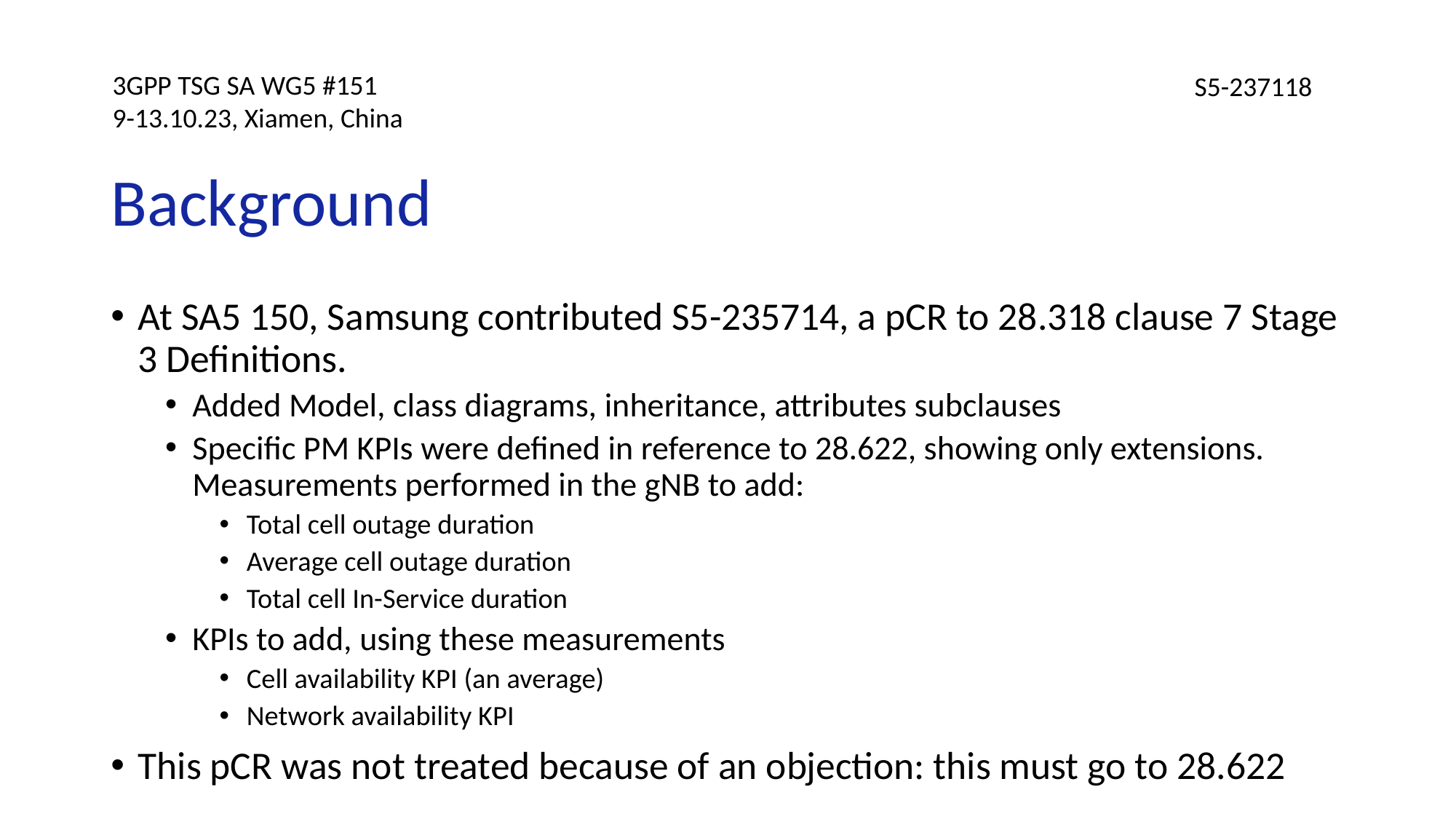

# Background
At SA5 150, Samsung contributed S5-235714, a pCR to 28.318 clause 7 Stage 3 Definitions.
Added Model, class diagrams, inheritance, attributes subclauses
Specific PM KPIs were defined in reference to 28.622, showing only extensions. Measurements performed in the gNB to add:
Total cell outage duration
Average cell outage duration
Total cell In-Service duration
KPIs to add, using these measurements
Cell availability KPI (an average)
Network availability KPI
This pCR was not treated because of an objection: this must go to 28.622